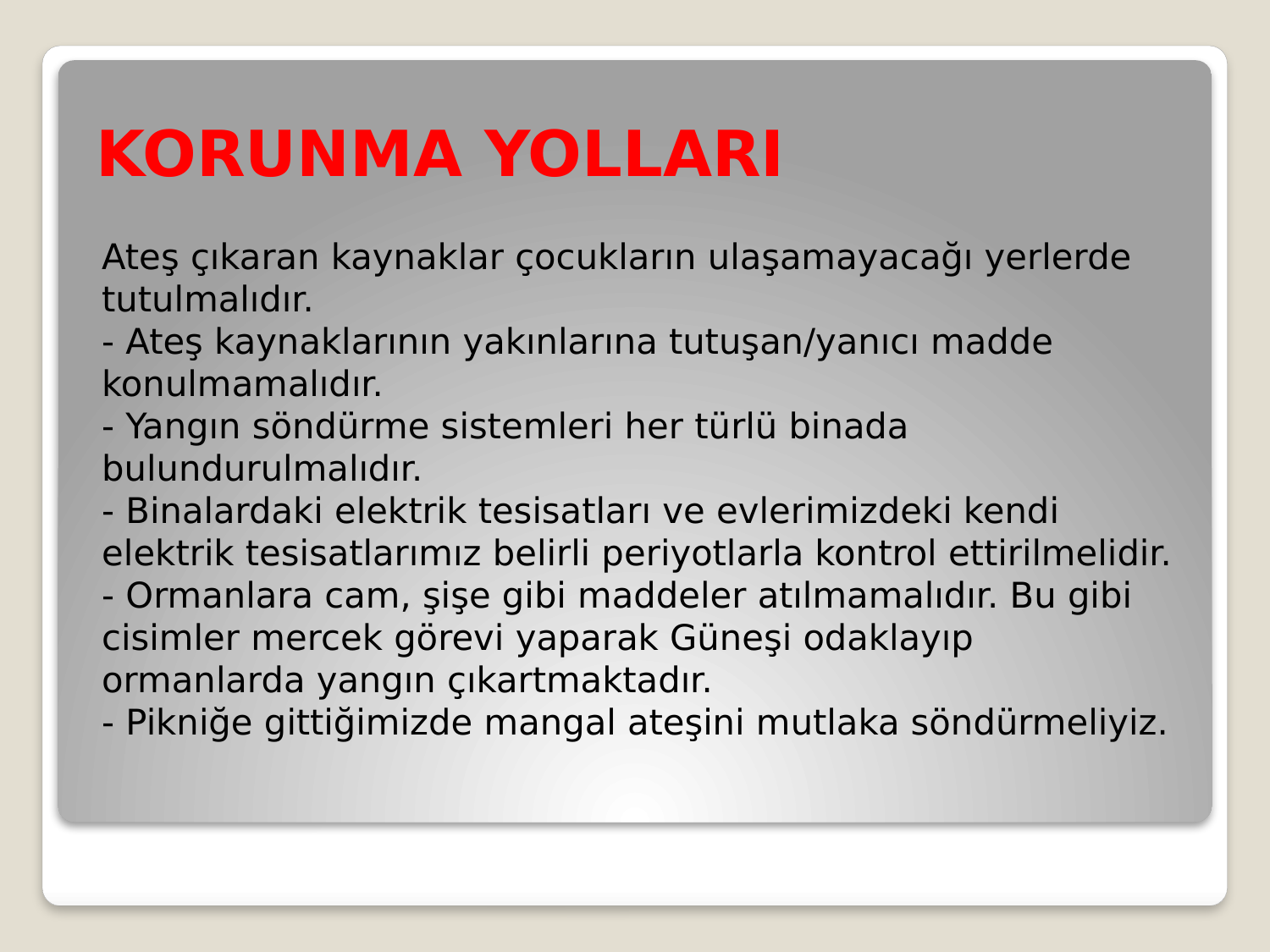

# KORUNMA YOLLARI
Ateş çıkaran kaynaklar çocukların ulaşamayacağı yerlerde tutulmalıdır.
- Ateş kaynaklarının yakınlarına tutuşan/yanıcı madde konulmamalıdır.
- Yangın söndürme sistemleri her türlü binada bulundurulmalıdır.
- Binalardaki elektrik tesisatları ve evlerimizdeki kendi elektrik tesisatlarımız belirli periyotlarla kontrol ettirilmelidir.
- Ormanlara cam, şişe gibi maddeler atılmamalıdır. Bu gibi cisimler mercek görevi yaparak Güneşi odaklayıp ormanlarda yangın çıkartmaktadır.
- Pikniğe gittiğimizde mangal ateşini mutlaka söndürmeliyiz.